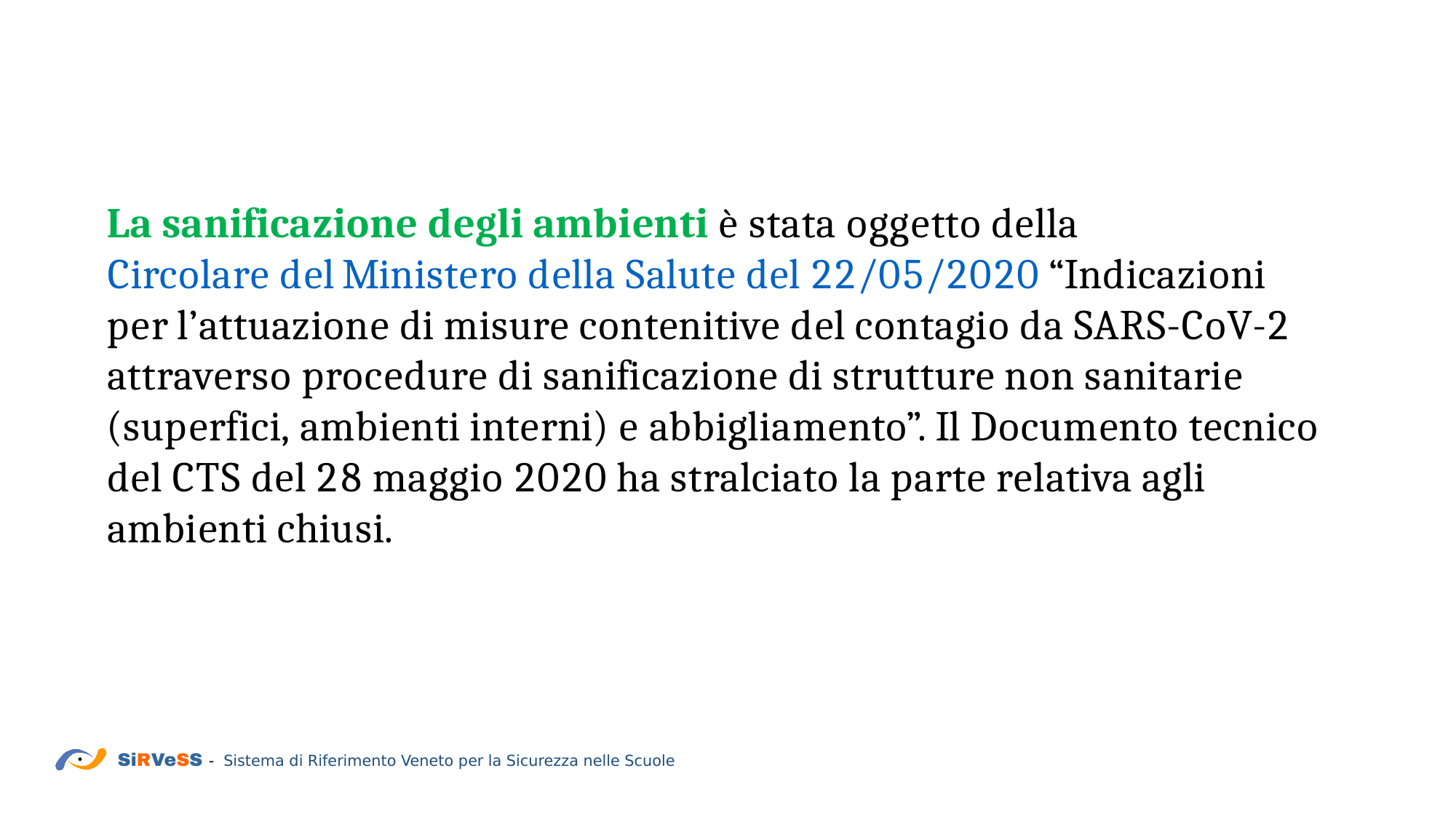

La sanificazione degli ambienti è stata oggetto della Circolare del Ministero della Salute del 22/05/2020 “Indicazioni per l’attuazione di misure contenitive del contagio da SARS-CoV-2 attraverso procedure di sanificazione di strutture non sanitarie (superfici, ambienti interni) e abbigliamento”. Il Documento tecnico del CTS del 28 maggio 2020 ha stralciato la parte relativa agli ambienti chiusi.